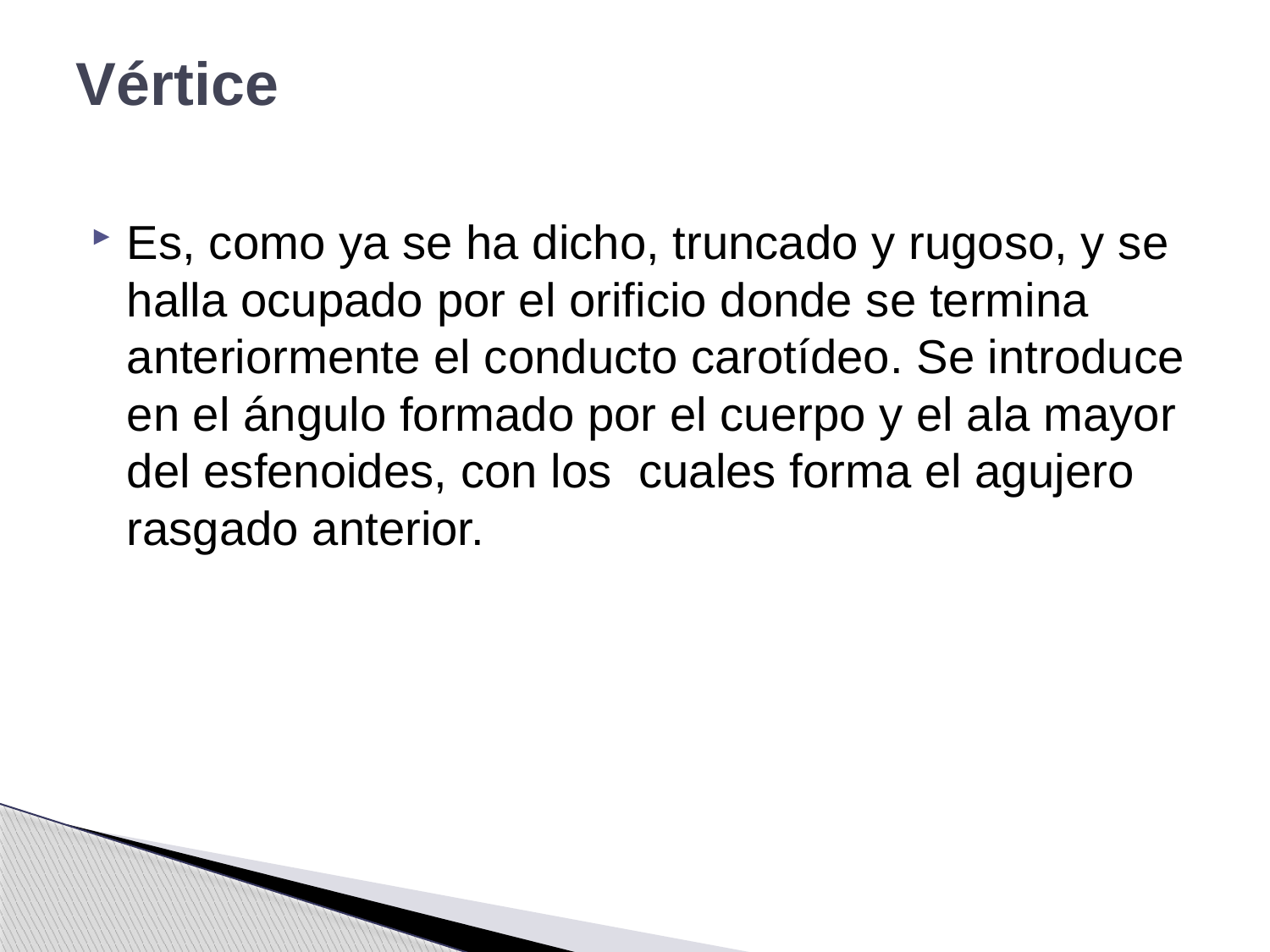

# Vértice
Es, como ya se ha dicho, truncado y rugoso, y se halla ocupado por el orificio donde se termina anteriormente el conducto carotídeo. Se introduce en el ángulo formado por el cuerpo y el ala mayor del esfenoides, con los  cuales forma el agujero rasgado anterior.